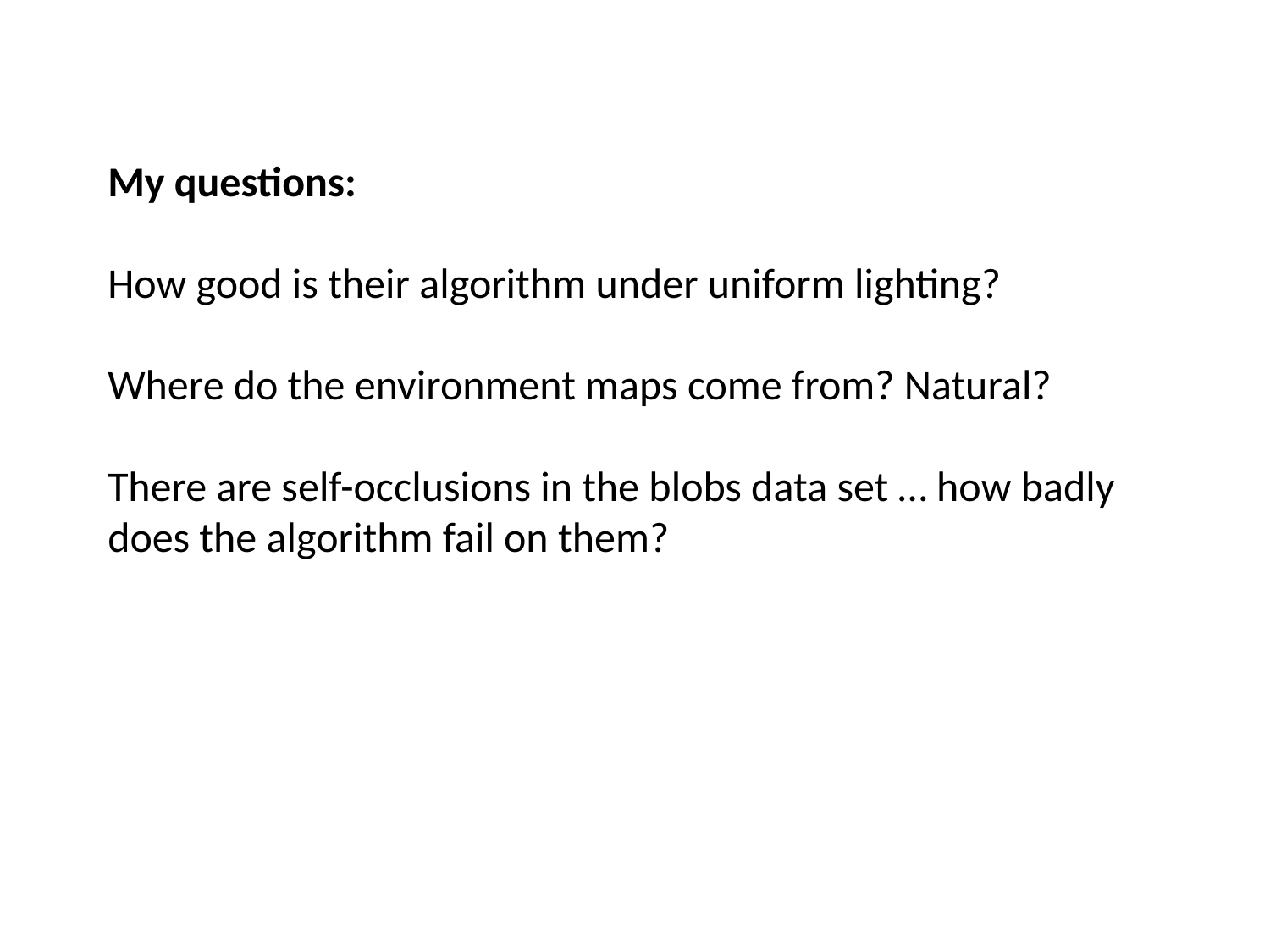

My questions:

How good is their algorithm under uniform lighting?

Where do the environment maps come from? Natural?

There are self-occlusions in the blobs data set … how badly does the algorithm fail on them?